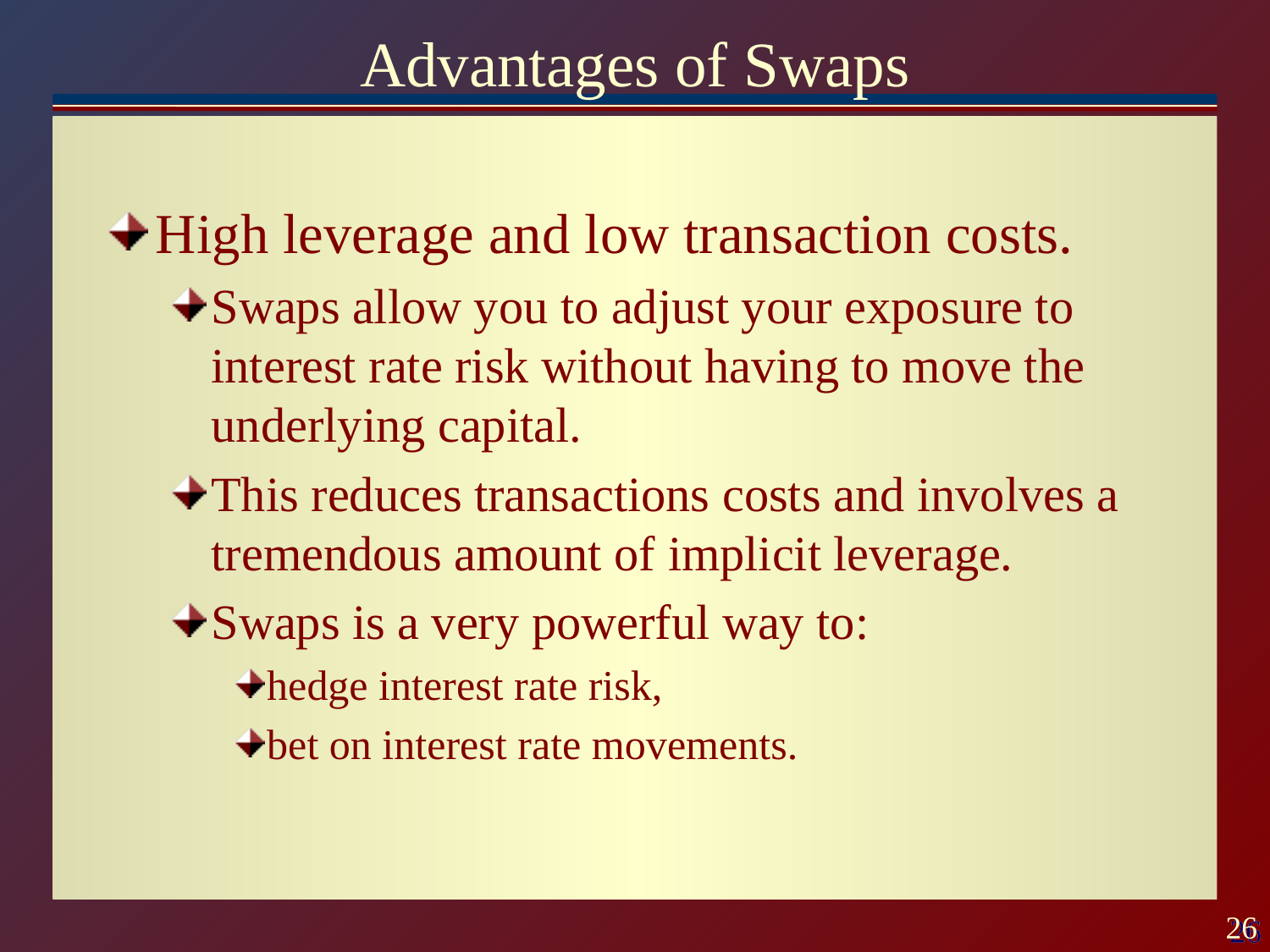

# Advantages of Swaps
High leverage and low transaction costs.
Swaps allow you to adjust your exposure to interest rate risk without having to move the underlying capital.
This reduces transactions costs and involves a tremendous amount of implicit leverage.
Swaps is a very powerful way to:
hedge interest rate risk,
bet on interest rate movements.